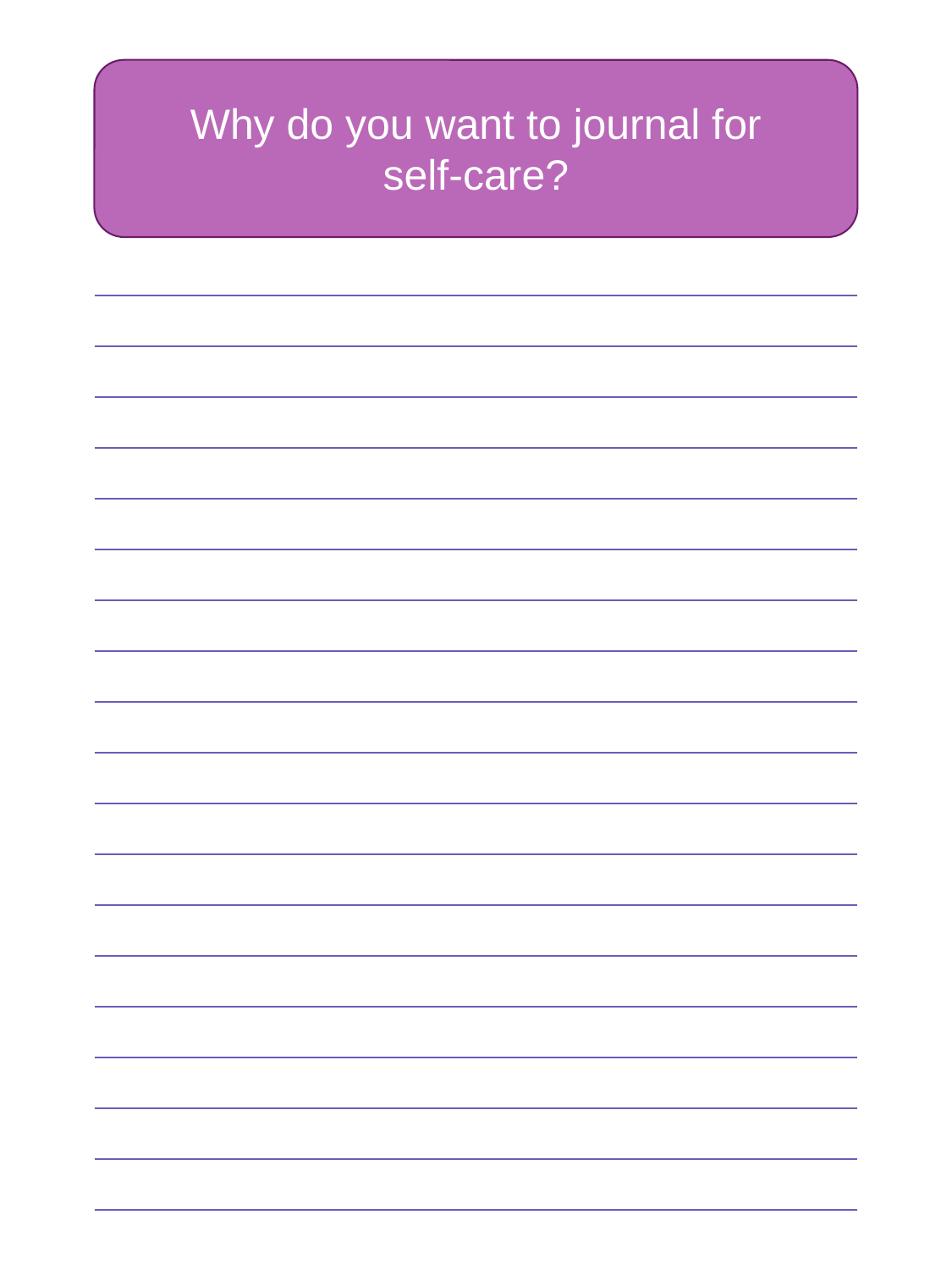

Why do you want to journal for self-care?
|  |
| --- |
|  |
|  |
|  |
|  |
|  |
|  |
|  |
|  |
|  |
|  |
|  |
|  |
|  |
|  |
|  |
|  |
|  |